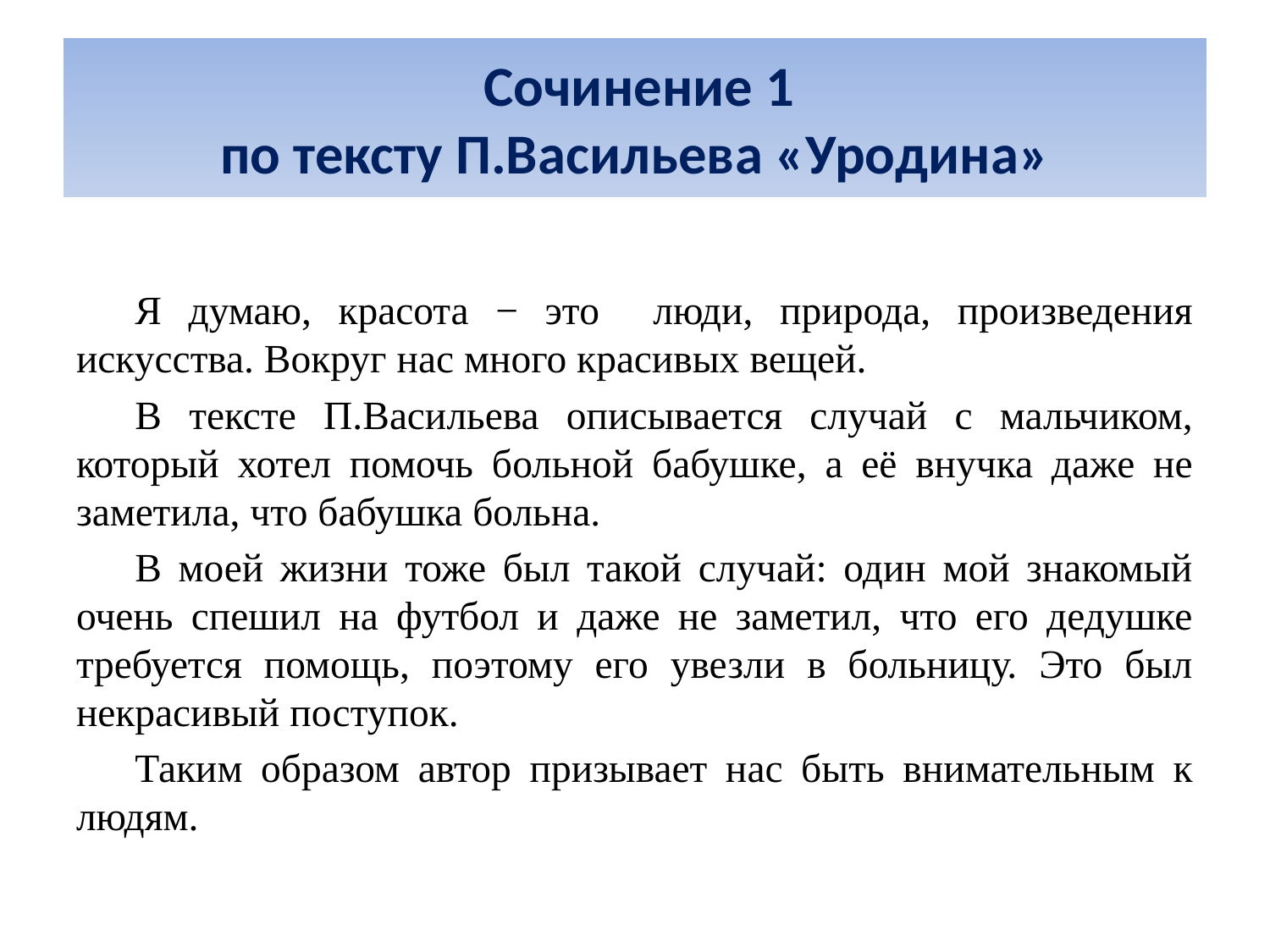

# Сочинение 1 по тексту П.Васильева «Уродина»

Я думаю, красота − это  люди, природа, произведения искусства. Вокруг нас много красивых вещей.
В тексте П.Васильева описывается случай с мальчиком, который хотел помочь больной бабушке, а её внучка даже не заметила, что бабушка больна.
В моей жизни тоже был такой случай: один мой знакомый очень спешил на футбол и даже не заметил, что его дедушке требуется помощь, поэтому его увезли в больницу. Это был некрасивый поступок.
Таким образом автор призывает нас быть внимательным к людям.